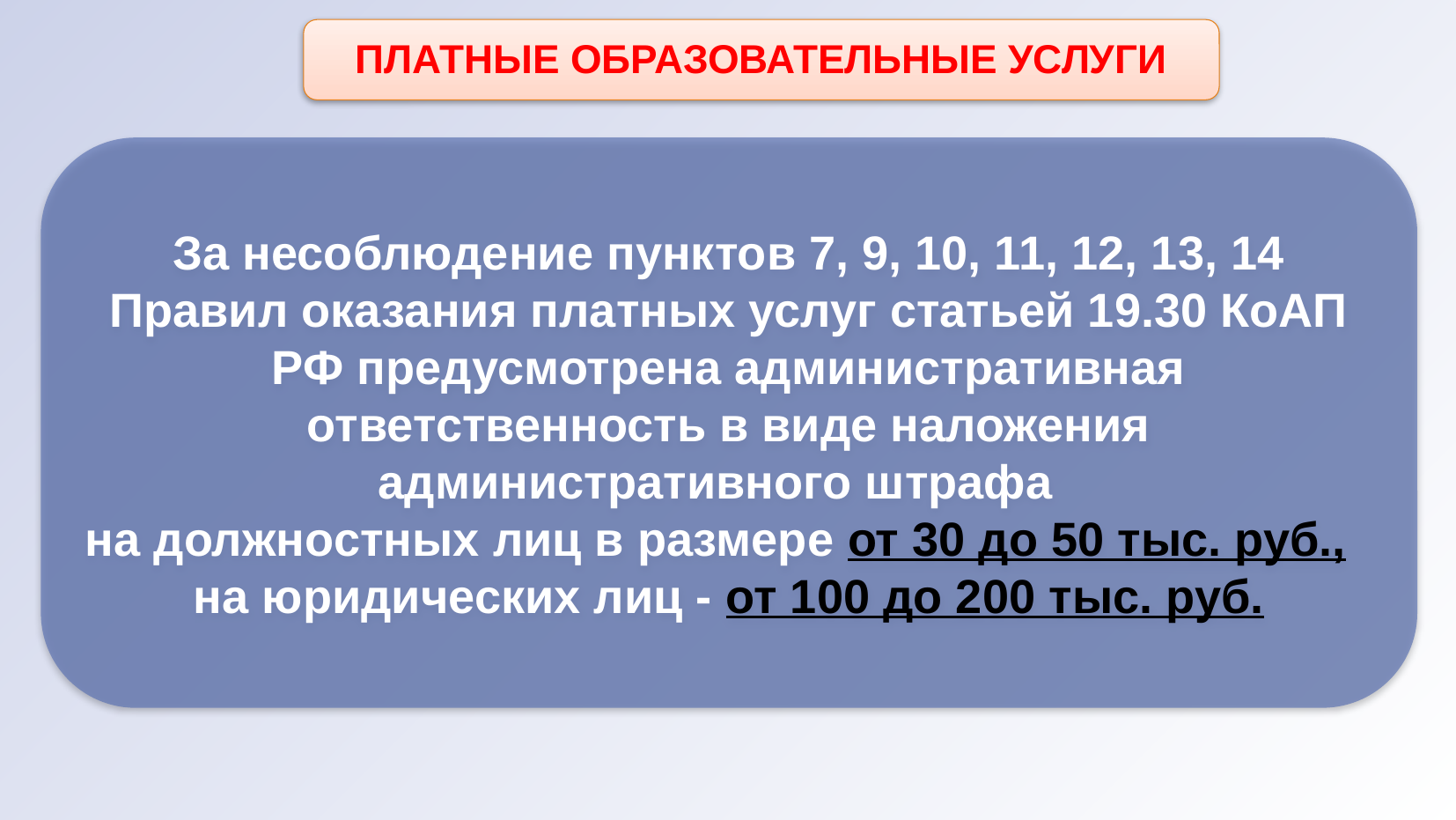

ПЛАТНЫЕ ОБРАЗОВАТЕЛЬНЫЕ УСЛУГИ

За несоблюдение пунктов 7, 9, 10, 11, 12, 13, 14 Правил оказания платных услуг статьей 19.30 КоАП РФ предусмотрена административная ответственность в виде наложения административного штрафа
на должностных лиц в размере от 30 до 50 тыс. руб.,
на юридических лиц - от 100 до 200 тыс. руб.